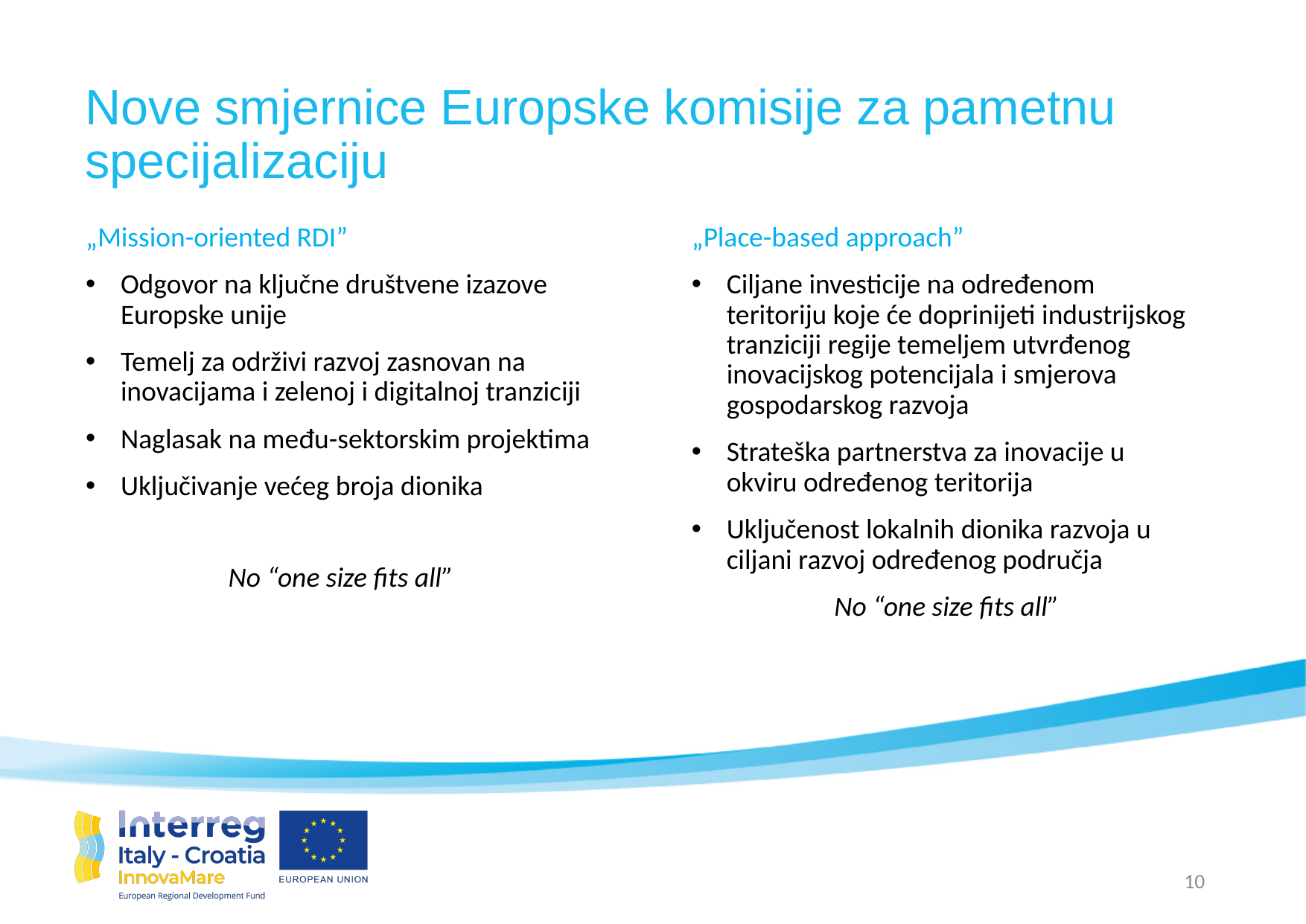

# Nove smjernice Europske komisije za pametnu specijalizaciju
„Mission-oriented RDI”
Odgovor na ključne društvene izazove Europske unije
Temelj za održivi razvoj zasnovan na inovacijama i zelenoj i digitalnoj tranziciji
Naglasak na među-sektorskim projektima
Uključivanje većeg broja dionika

No “one size fits all”

„Place-based approach”
Ciljane investicije na određenom teritoriju koje će doprinijeti industrijskog tranziciji regije temeljem utvrđenog inovacijskog potencijala i smjerova gospodarskog razvoja
Strateška partnerstva za inovacije u okviru određenog teritorija
Uključenost lokalnih dionika razvoja u ciljani razvoj određenog područja
No “one size fits all”

10